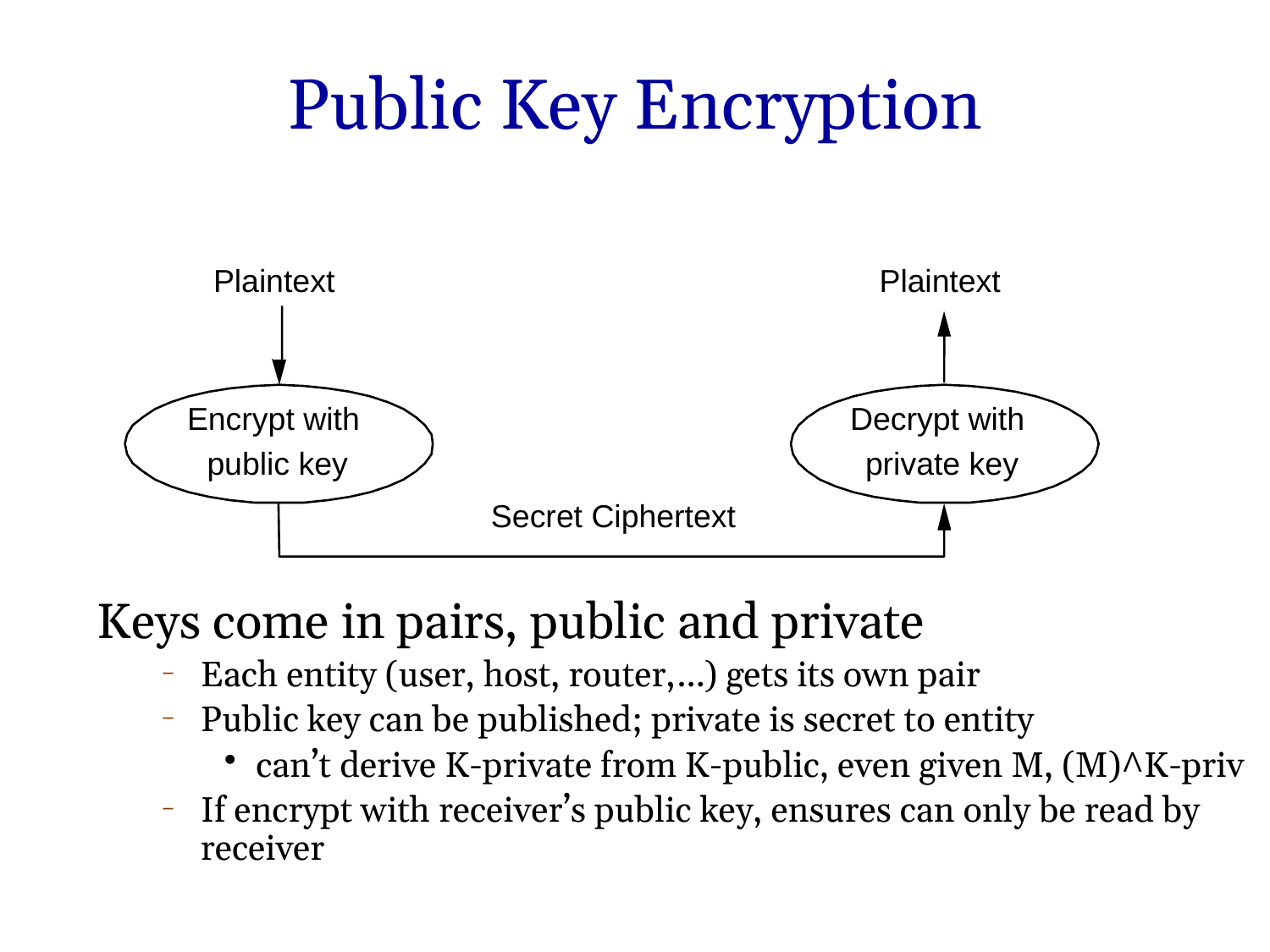

# Public Key Encryption
Plaintext
Plaintext

Encrypt with
Decrypt with
public key

private key

Secret Ciphertext

Keys come in pairs, public and private
Each entity (user, host, router,…) gets its own pair
Public key can be published; private is secret to entity
can’t derive K-private from K-public, even given M, (M)^K-priv
If encrypt with receiver’s public key, ensures can only be read by receiver